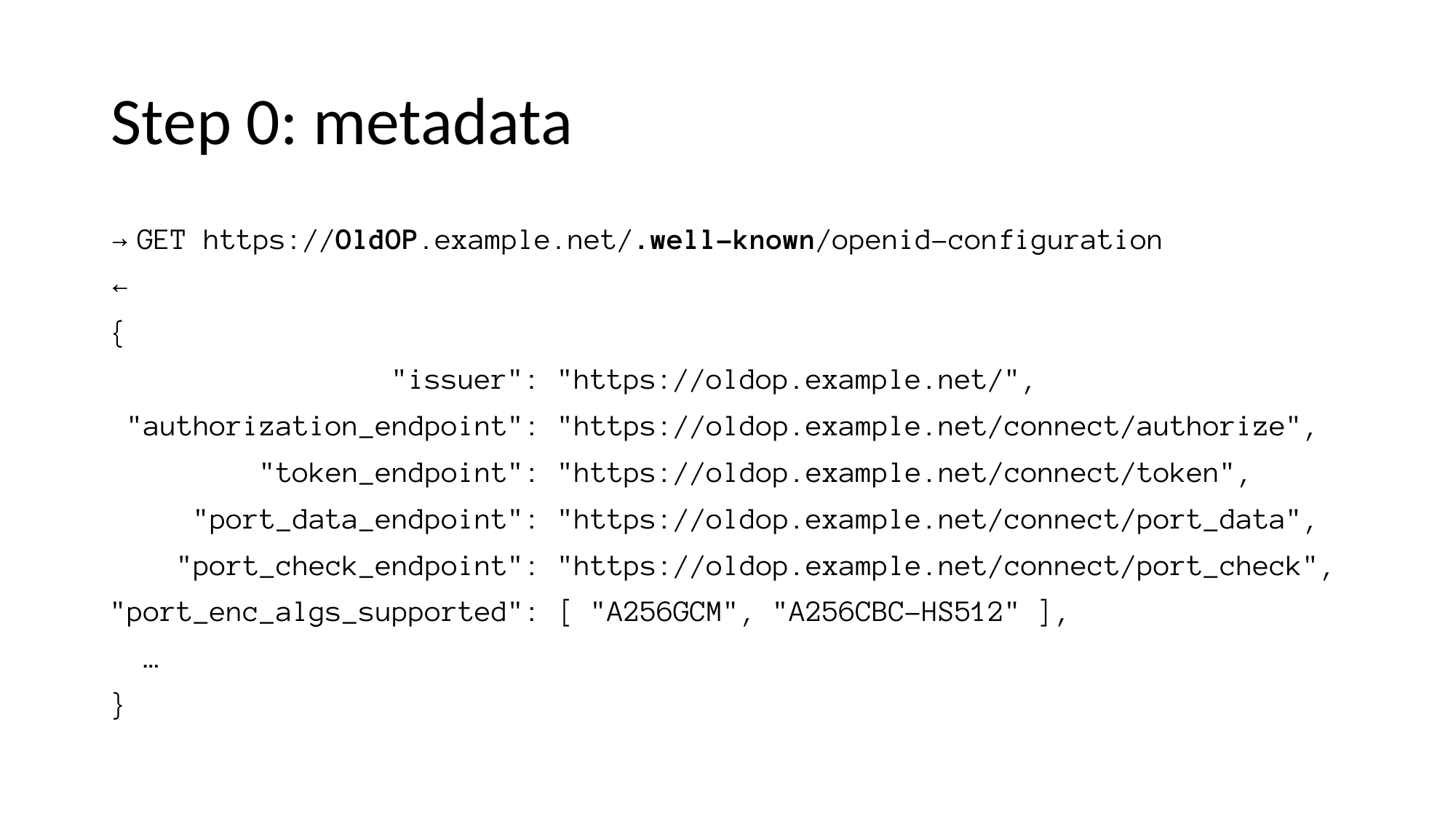

# Step 0: metadata
GET https://OldOP.example.net/.well-known/openid-configuration

{
                 "issuer": "https://oldop.example.net/",
 "authorization_endpoint": "https://oldop.example.net/connect/authorize",
         "token_endpoint": "https://oldop.example.net/connect/token",
     "port_data_endpoint": "https://oldop.example.net/connect/port_data",
    "port_check_endpoint": "https://oldop.example.net/connect/port_check",
"port_enc_algs_supported": [ "A256GCM", "A256CBC-HS512" ],
  …
}